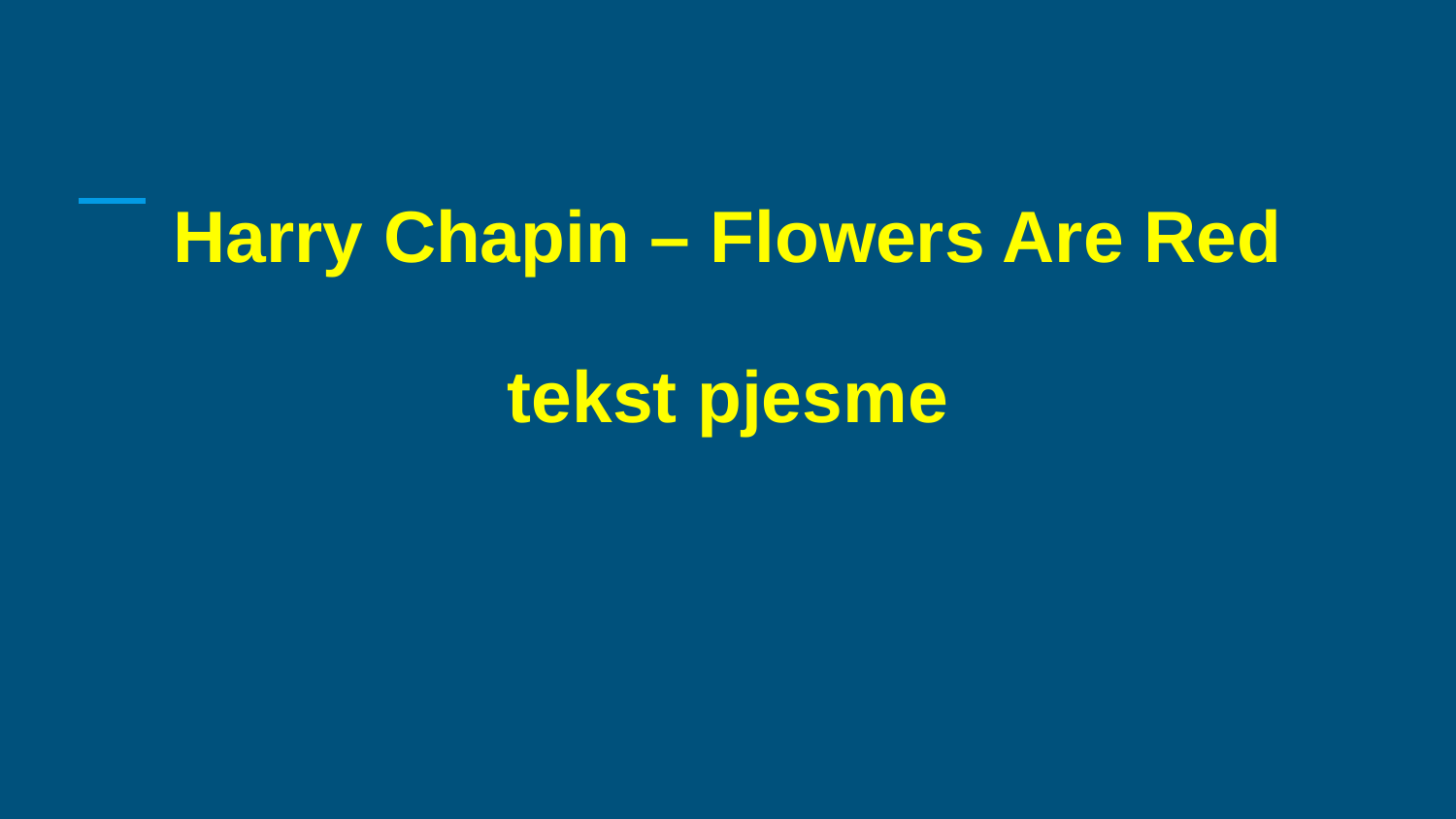

# Harry Chapin – Flowers Are Red
tekst pjesme